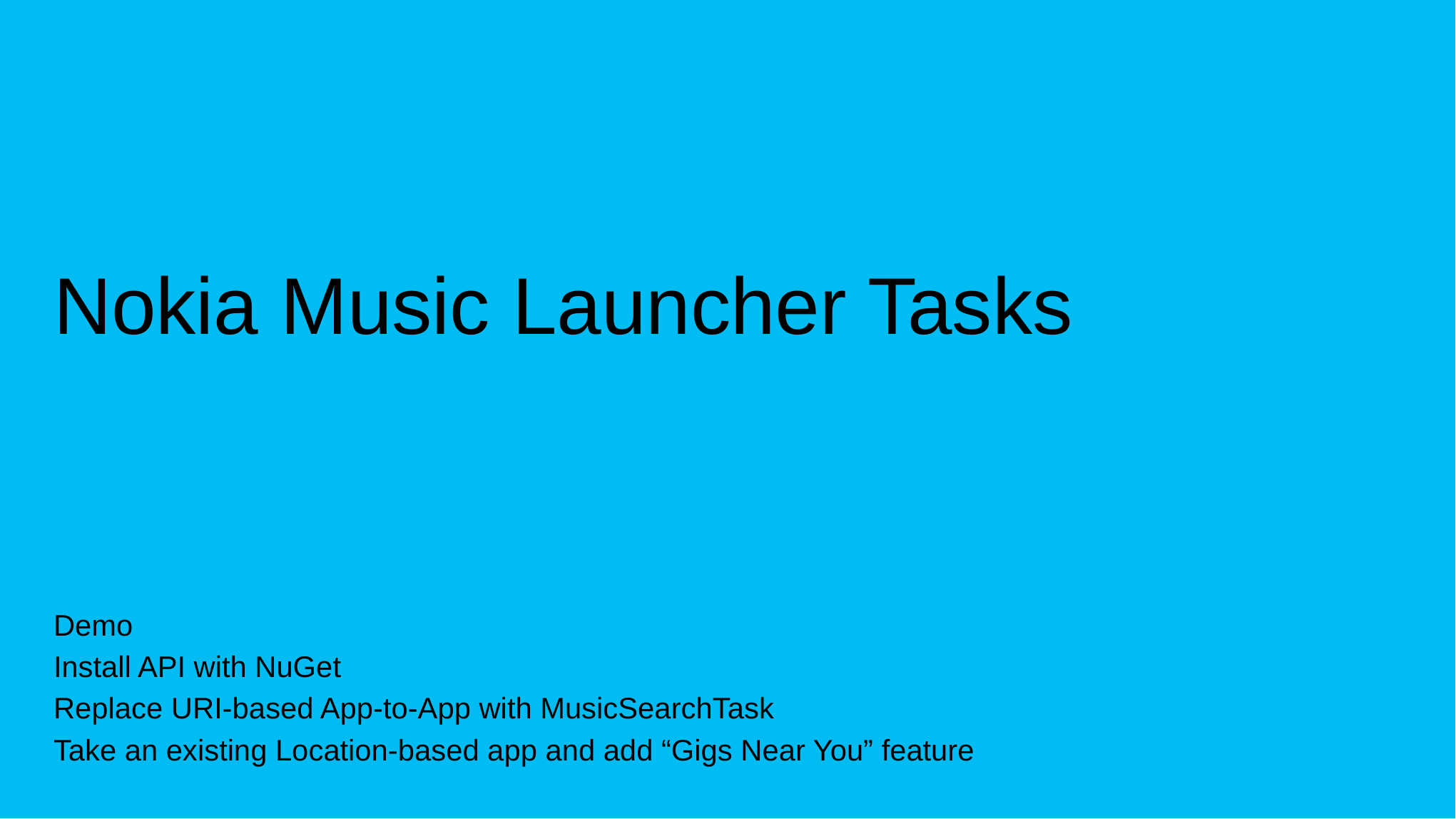

# Nokia Music Launcher Tasks
Demo
Install API with NuGet
Replace URI-based App-to-App with MusicSearchTask
Take an existing Location-based app and add “Gigs Near You” feature